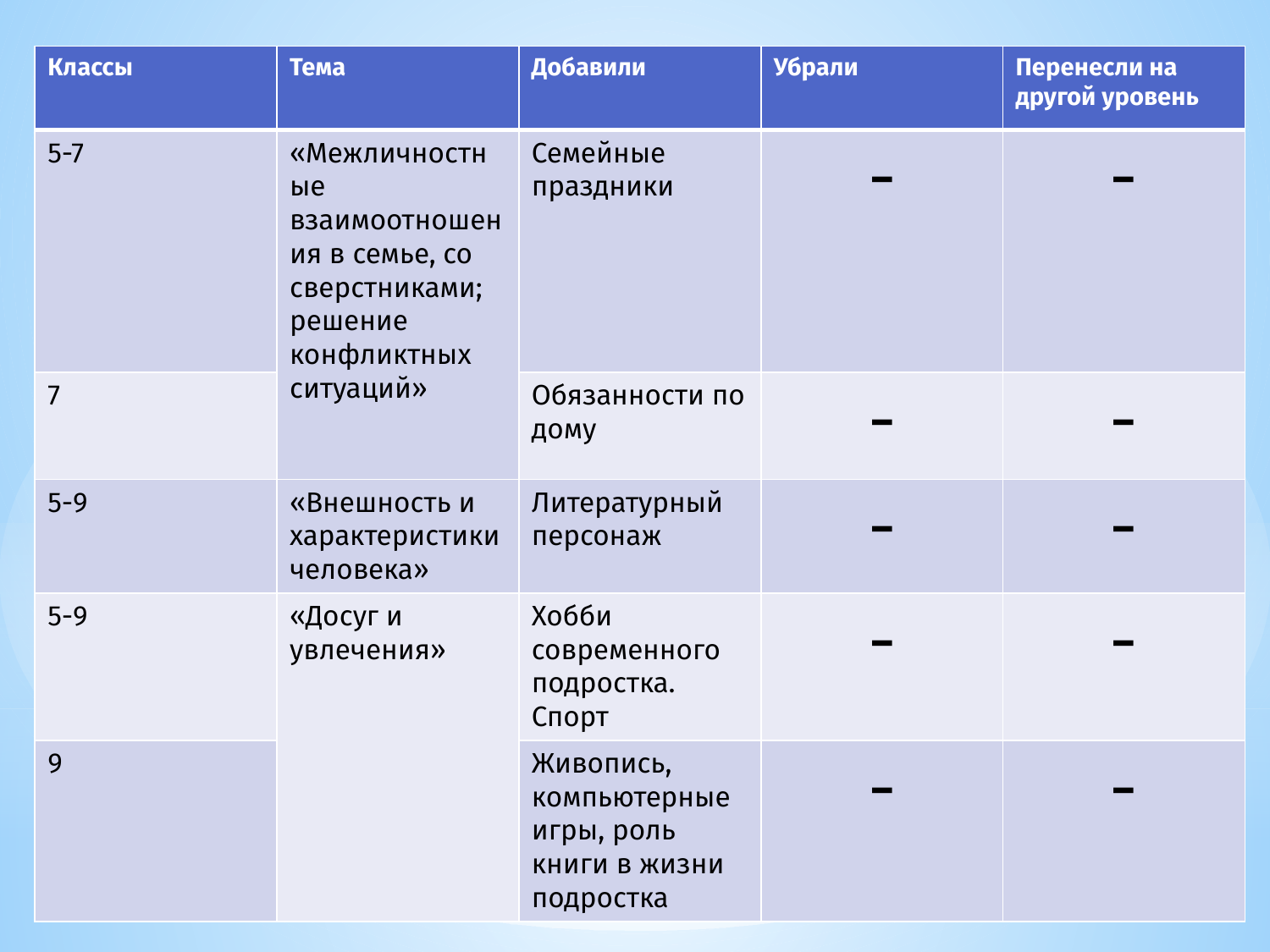

| Классы | Тема | Добавили | Убрали | Перенесли на другой уровень |
| --- | --- | --- | --- | --- |
| 5-7 | «Межличностные взаимоотношения в семье, со сверстниками; решение конфликтных ситуаций» | Семейные праздники | - | - |
| 7 |  | Обязанности по дому | - | - |
| 5-9 | «Внешность и характеристики человека» | Литературный персонаж | - | - |
| 5-9 | «Досуг и увлечения» | Хобби современного подростка. Спорт | - | - |
| 9 |  | Живопись, компьютерные игры, роль книги в жизни подростка | - | - |
#